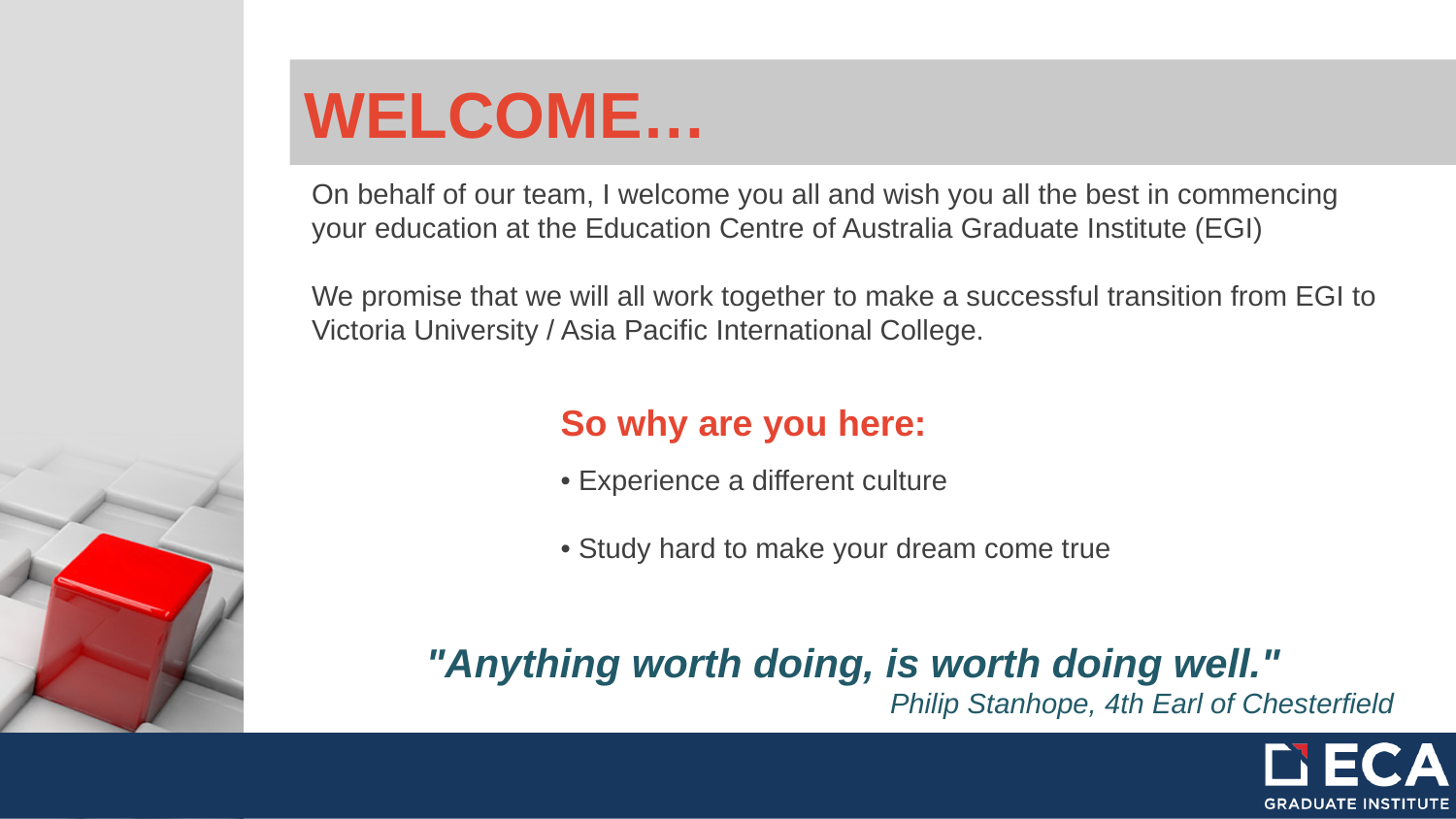

# WELCOME…
On behalf of our team, I welcome you all and wish you all the best in commencing your education at the Education Centre of Australia Graduate Institute (EGI)

We promise that we will all work together to make a successful transition from EGI to Victoria University / Asia Pacific International College.
So why are you here:
• Experience a different culture

• Study hard to make your dream come true
"Anything worth doing, is worth doing well."
Philip Stanhope, 4th Earl of Chesterfield